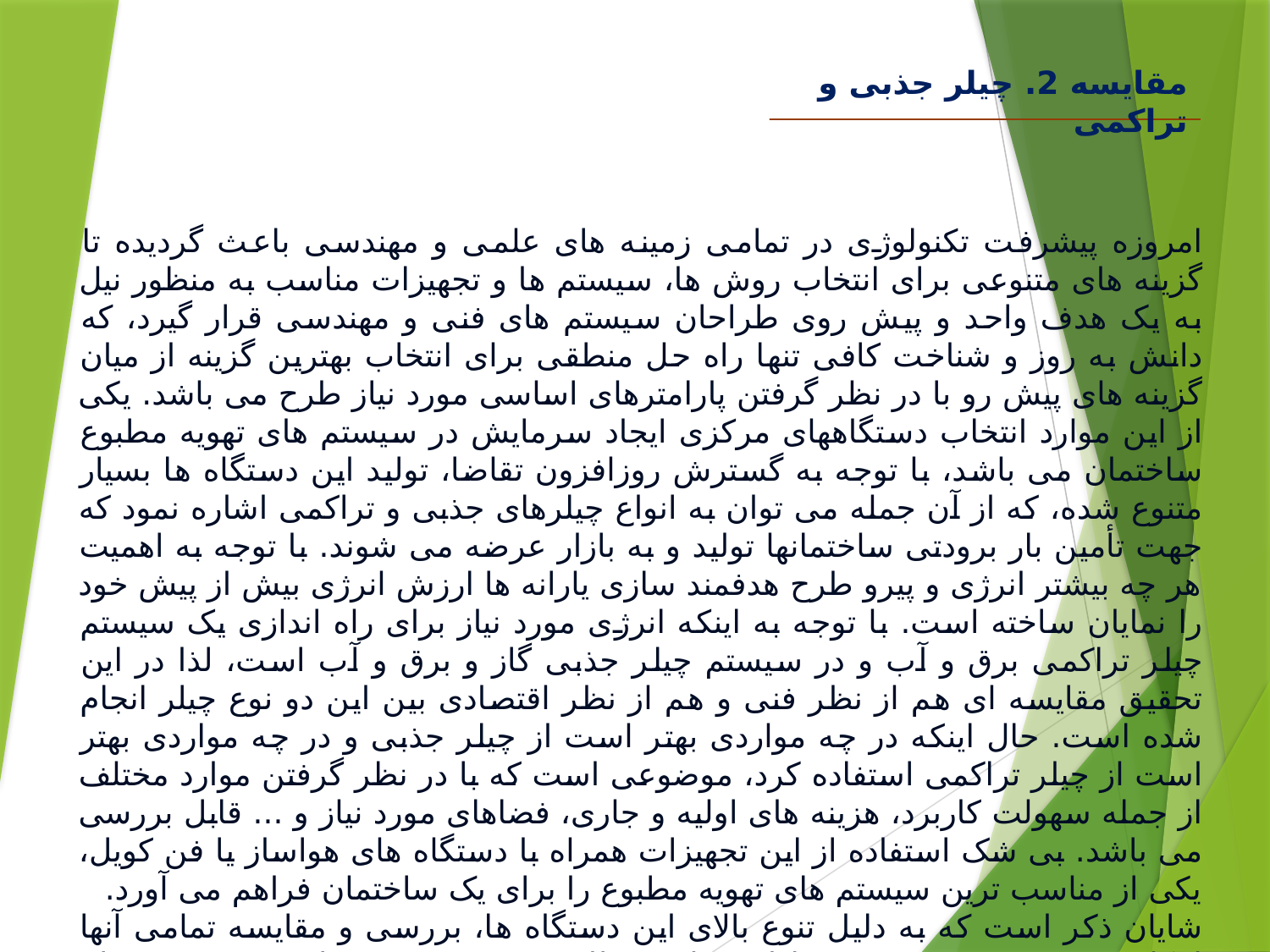

مقایسه 2. چیلر جذبی و تراکمی
امروزه پیشرفت تکنولوژی در تمامی زمینه های علمی و مهندسی باعث گردیده تا گزینه های متنوعی برای انتخاب روش ها، سیستم ها و تجهیزات مناسب به منظور نیل به یک هدف واحد و پیش روی طراحان سیستم های فنی و مهندسی قرار گیرد، که دانش به روز و شناخت کافی تنها راه حل منطقی برای انتخاب بهترین گزینه از میان گزینه های پیش رو با در نظر گرفتن پارامترهای اساسی مورد نیاز طرح می باشد. یکی از این موارد انتخاب دستگاههای مرکزی ایجاد سرمایش در سیستم های تهویه مطبوع ساختمان می باشد، با توجه به گسترش روزافزون تقاضا، تولید این دستگاه ها بسیار متنوع شده، که از آن جمله می توان به انواع چیلرهای جذبی و تراکمی اشاره نمود که جهت تأمین بار برودتی ساختمانها تولید و به بازار عرضه می شوند. با توجه به اهمیت هر چه بیشتر انرژی و پیرو طرح هدفمند سازی یارانه ها ارزش انرژی بیش از پیش خود را نمایان ساخته است. با توجه به اینکه انرژی مورد نیاز برای راه اندازی یک سیستم چیلر تراکمی برق و آب و در سیستم چیلر جذبی گاز و برق و آب است، لذا در این تحقیق مقایسه ای هم از نظر فنی و هم از نظر اقتصادی بین این دو نوع چیلر انجام شده است. حال اینکه در چه مواردی بهتر است از چیلر جذبی و در چه مواردی بهتر است از چیلر تراکمی استفاده کرد، موضوعی است که با در نظر گرفتن موارد مختلف از جمله سهولت کاربرد، هزینه های اولیه و جاری، فضاهای مورد نیاز و ... قابل بررسی می باشد. بی شک استفاده از این تجهیزات همراه با دستگاه های هواساز یا فن کویل، یکی از مناسب ترین سیستم های تهویه مطبوع را برای یک ساختمان فراهم می آورد.
شایان ذکر است که به دلیل تنوع بالای این دستگاه ها، بررسی و مقایسه تمامی آنها امکان پذیر نبوده و به همین دلیل در این مطلب به بررسی و مقایسه سیستم چیلر تراکمی اسکرو و چیلر جذبی شعله مستقیم پرداخته شده است.